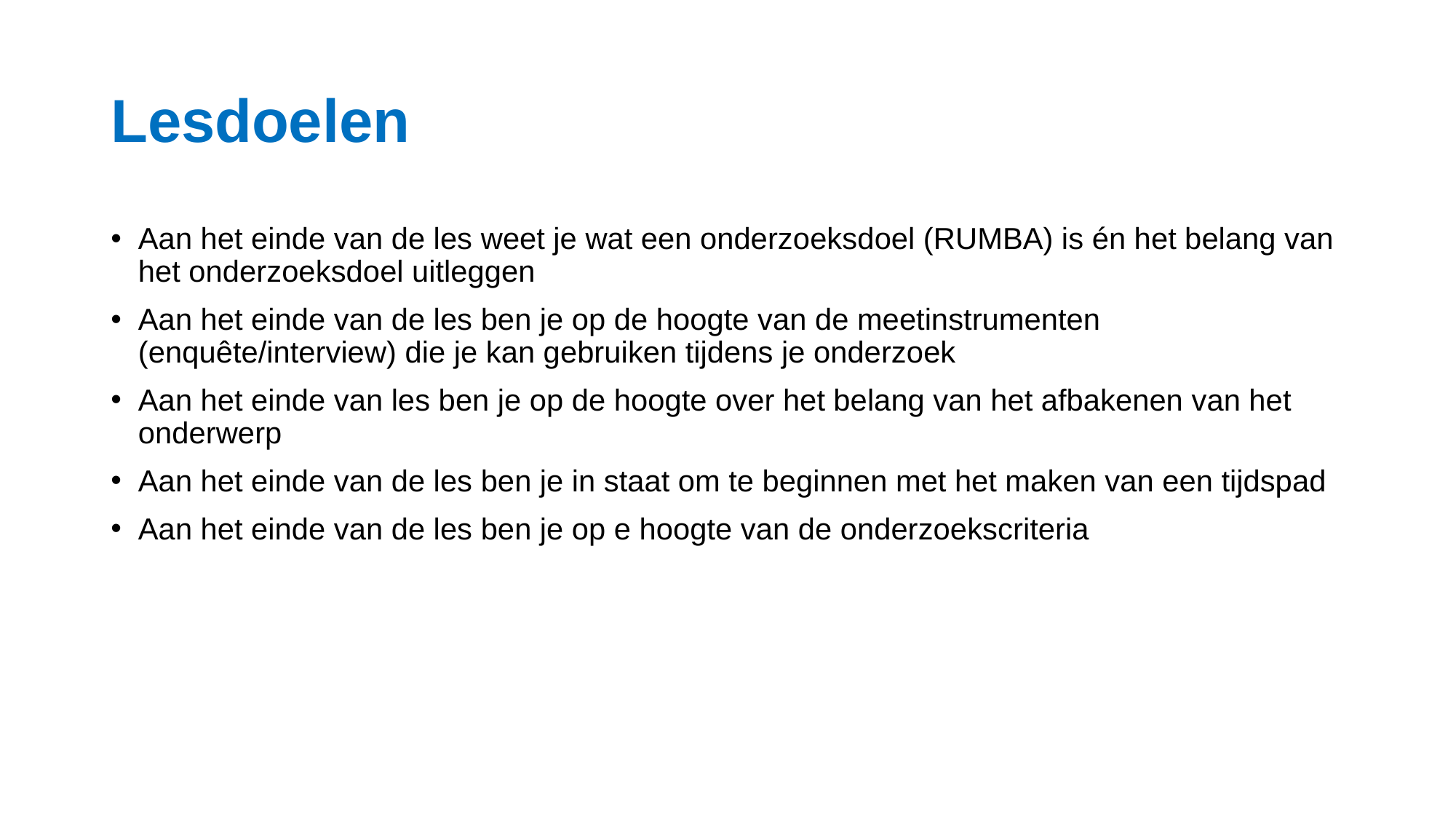

# Lesdoelen
Aan het einde van de les weet je wat een onderzoeksdoel (RUMBA) is én het belang van het onderzoeksdoel uitleggen
Aan het einde van de les ben je op de hoogte van de meetinstrumenten (enquête/interview) die je kan gebruiken tijdens je onderzoek
Aan het einde van les ben je op de hoogte over het belang van het afbakenen van het onderwerp
Aan het einde van de les ben je in staat om te beginnen met het maken van een tijdspad
Aan het einde van de les ben je op e hoogte van de onderzoekscriteria